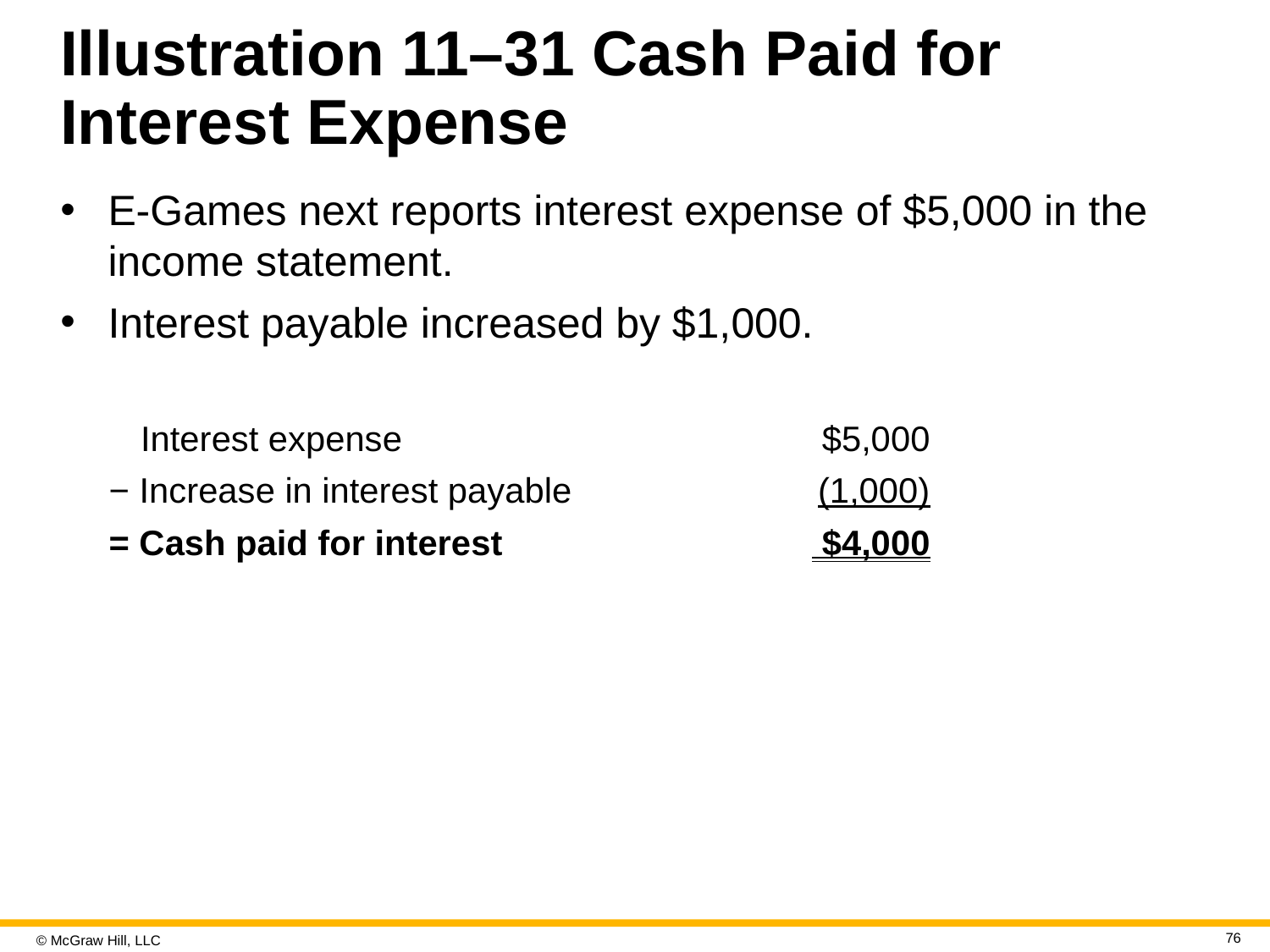

# Illustration 11–31 Cash Paid for Interest Expense
E-Games next reports interest expense of $5,000 in the income statement.
Interest payable increased by $1,000.
| Interest expense | $5,000 |
| --- | --- |
| − Increase in interest payable | (1,000) |
| = Cash paid for interest | $4,000 |
76